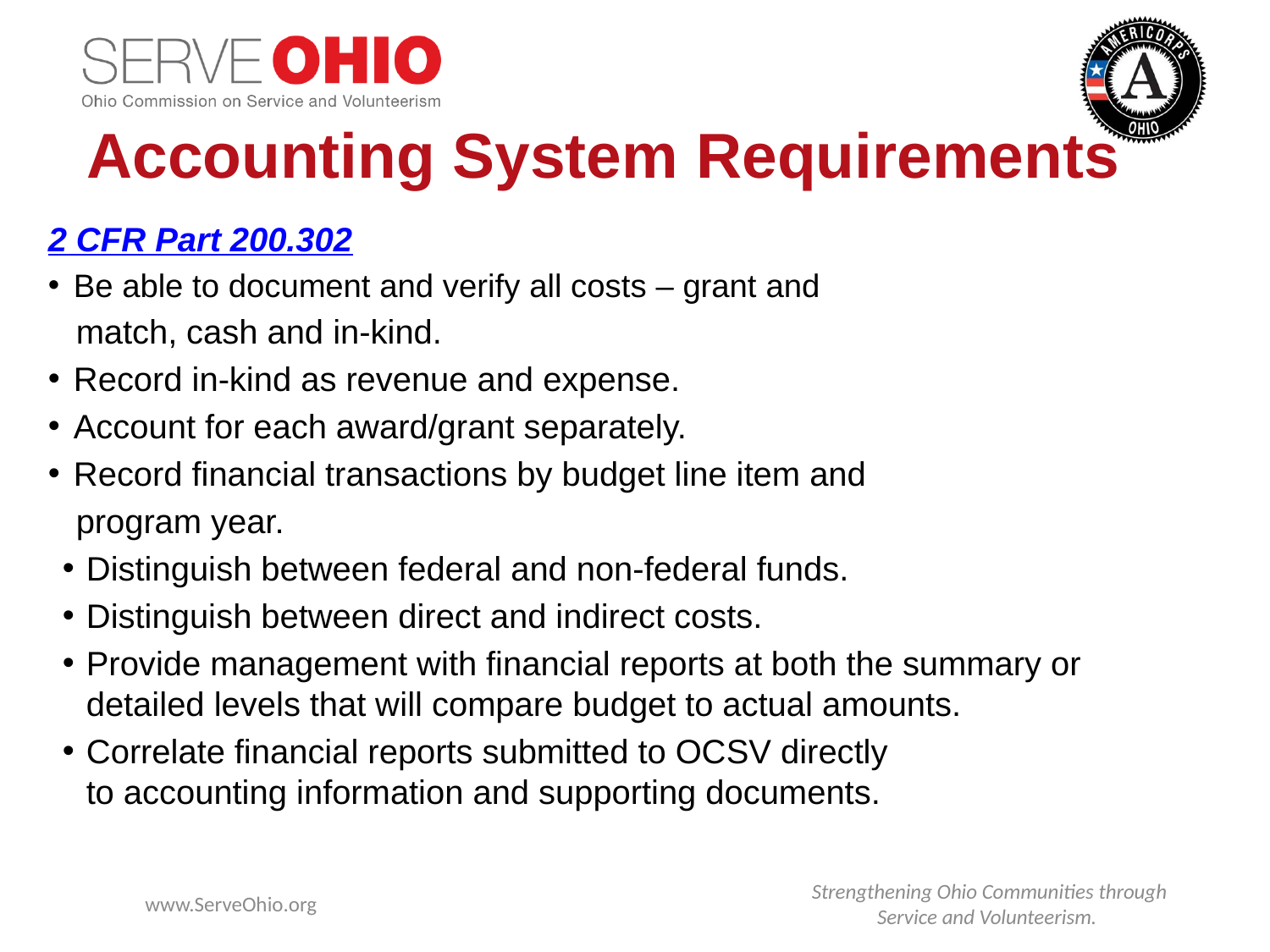

Accounting System Requirements
2 CFR Part 200.302
Be able to document and verify all costs – grant and
   match, cash and in-kind.
Record in-kind as revenue and expense.
Account for each award/grant separately.
Record financial transactions by budget line item and
   program year.
Distinguish between federal and non-federal funds.
Distinguish between direct and indirect costs.
Provide management with financial reports at both the summary or detailed levels that will compare budget to actual amounts.
Correlate financial reports submitted to OCSV directly
to accounting information and supporting documents.

www.ServeOhio.org
Strengthening Ohio Communities through Service and Volunteerism.